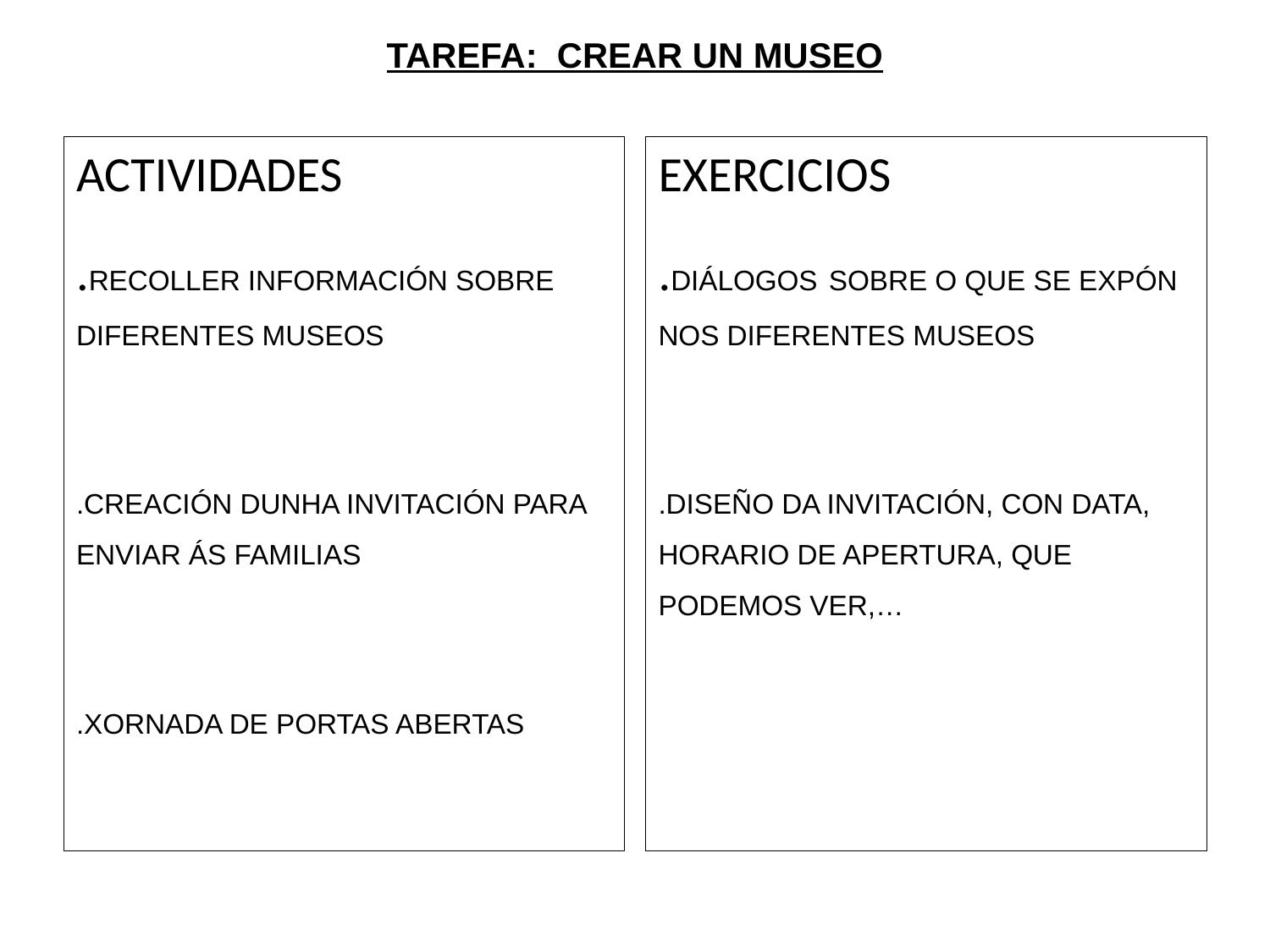

# TAREFA:  CREAR UN MUSEO
ACTIVIDADES
.RECOLLER INFORMACIÓN SOBRE DIFERENTES MUSEOS

.CREACIÓN DUNHA INVITACIÓN PARA ENVIAR ÁS FAMILIAS

.XORNADA DE PORTAS ABERTAS

EXERCICIOS
.DIÁLOGOS SOBRE O QUE SE EXPÓN NOS DIFERENTES MUSEOS

.DISEÑO DA INVITACIÓN, CON DATA, HORARIO DE APERTURA, QUE PODEMOS VER,…